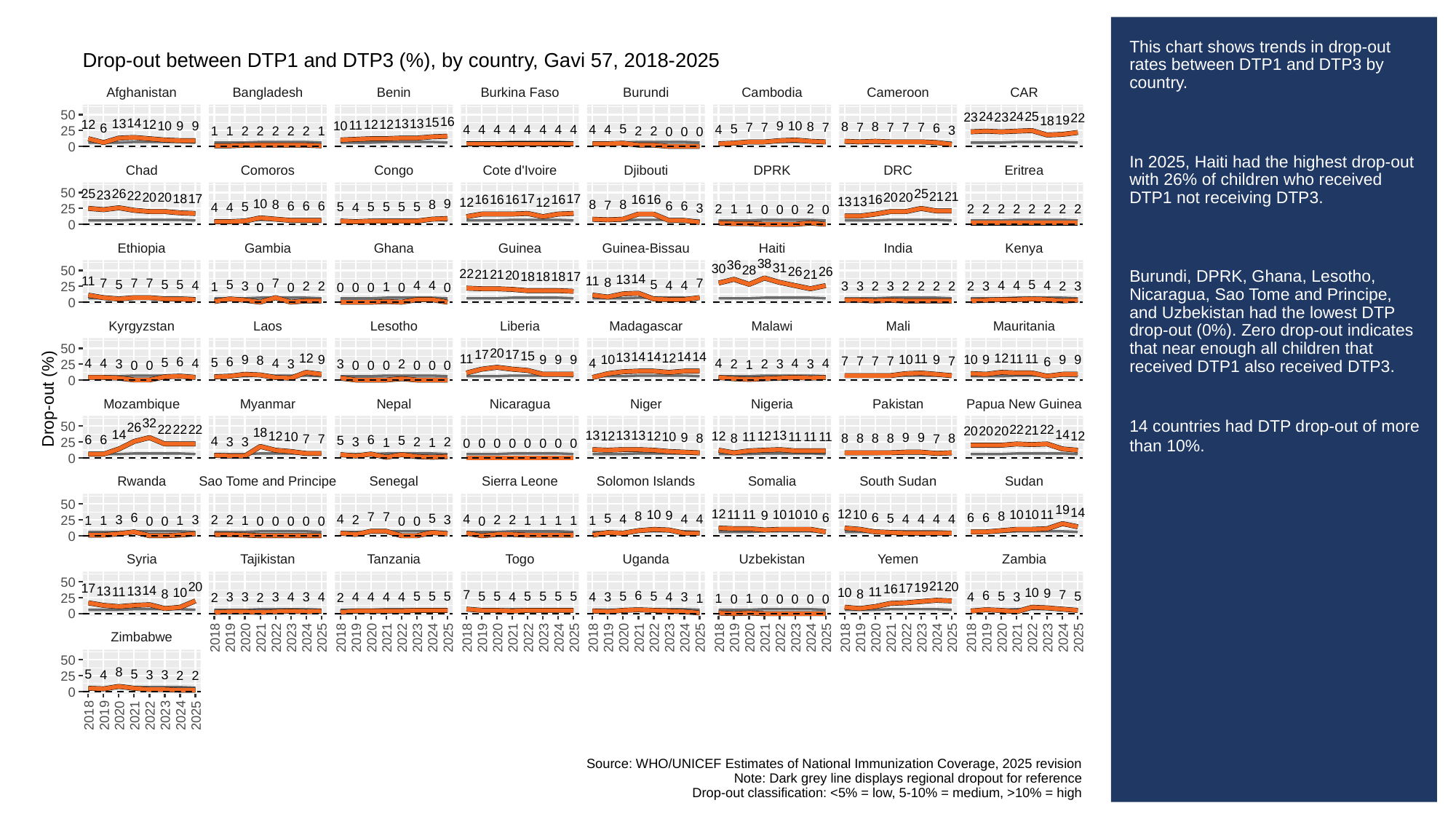

# This chart shows trends in drop-out rates between DTP1 and DTP3 by country.

In 2025, Haiti had the highest drop-out with 26% of children who received DTP1 not receiving DTP3.

Burundi, DPRK, Ghana, Lesotho, Nicaragua, Sao Tome and Principe, and Uzbekistan had the lowest DTP drop-out (0%). Zero drop-out indicates that near enough all children that received DTP1 also received DTP3.

14 countries had DTP drop-out of more than 10%.

Drop-out between DTP1 and DTP3 (%), by country, Gavi 57, 2018-2025
Afghanistan
Bangladesh
Benin
Burkina Faso
Burundi
Cambodia
Cameroon
CAR

50
25
24
24
23
23
22

19
18
16
15
14
13
13
13
12
12
12
12
11
10
10
10
9
9
9
8
8
8
7
7
7
7
7
7
7

6
6
5
5
4
4
4
4
4
4
4
4
4
4
4
3
2
2
2
2
2
2
2
25
1
1
1
0
0
0

0

Chad
Comoros
Congo
Cote d'Ivoire
Djibouti
DPRK
DRC
Eritrea

50
26
25
25
23
22
21
21
20
20
20
20

18
17
17
17
16
16
16
16
16
16
16
13
13
12
12
10
9
8
8
8
8
7

6
6
6
6
6
5
5
5
5
5
5
4
4
4
3
2
2
2
2
2
2
2
2
2
2
25
1
1
0
0
0
0

0

Ethiopia
Gambia
Ghana
Guinea
Guinea-Bissau
Haiti
India
Kenya
38
36

31
30
28
50
26
26
22
21
21
21
20

18
18
18
17
14
13
11
11
8

7
7
7
7
7

5
5
5
5
5
5
4
4
4
4
4
4
4
4
3
3
3
3
3
3
2
2
2
2
2
2
2
2
2
25
1
1
0
0
0
0
0
0
0

0

Kyrgyzstan
Laos
Lesotho
Liberia
Madagascar
Malawi
Mali
Mauritania

50
20

17
17
15
14
14
14
14
13
12
12
12
11
11
11
11
10
10
10
9
9
9
9
9
9
9
9
9
8
7
7
7
7
7

6
6
6
5
5
4
4
4
4
4
4
4
4
3
3
3
3
3
2
2
2
25
1
0
0
0
0
0
0
0
0

0

Drop-out (%)
Mozambique
Myanmar
Nepal
Nicaragua
Niger
Nigeria
Pakistan
Papua New Guinea

32

50
26
22
22
22
22
22
21
20
20
20

18
14
14
13
13
13
13
12
12
12
12
12
12
11
11
11
11
10
10
9
9
9
8
8
8
8
8
8
8
7
7
7

6
6
6
5
5
4
3
3
3
2
2
25

1
1
0
0
0
0
0
0
0
0

0

Rwanda
Sao Tome and Principe
Senegal
Sierra Leone
Solomon Islands
Somalia
South Sudan
Sudan

50

19
14
12
12
11
11
11
10
10
10
10
10
10
10
9
9
8
8
7
7

6
6
6
6
6
5
5
5
4
4
4
4
4
4
4
4
4
3
3
3
2
2
2
2
2
25
1
1
1
1
1
1
1
1
1
0
0
0
0
0
0
0
0
0
0

0

Syria
Tajikistan
Tanzania
Togo
Uganda
Uzbekistan
Yemen
Zambia

50
21
20
20

19
17
17
16
14
13
13
11
11
10
10
10
9
8
8
7
7

6
6
5
5
5
5
5
5
5
5
5
5
5
5
5
4
4
4
4
4
4
4
4
4
4
3
3
3
3
3
3
3
2
2
2
25
1
1
1
0
0
0
0
0
0

0

Zimbabwe
2018
2019
2020
2021
2022
2023
2024
2025
2018
2019
2020
2021
2022
2023
2024
2025
2018
2019
2020
2021
2022
2023
2024
2025
2018
2019
2020
2021
2022
2023
2024
2025
2018
2019
2020
2021
2022
2023
2024
2025
2018
2019
2020
2021
2022
2023
2024
2025
2018
2019
2020
2021
2022
2023
2024
2025

50

8

5
5
4
3
3
2
2
25

0

2018
2019
2020
2021
2022
2023
2024
2025
Source: WHO/UNICEF Estimates of National Immunization Coverage, 2025 revision
Note: Dark grey line displays regional dropout for reference
Drop-out classification: <5% = low, 5-10% = medium, >10% = high